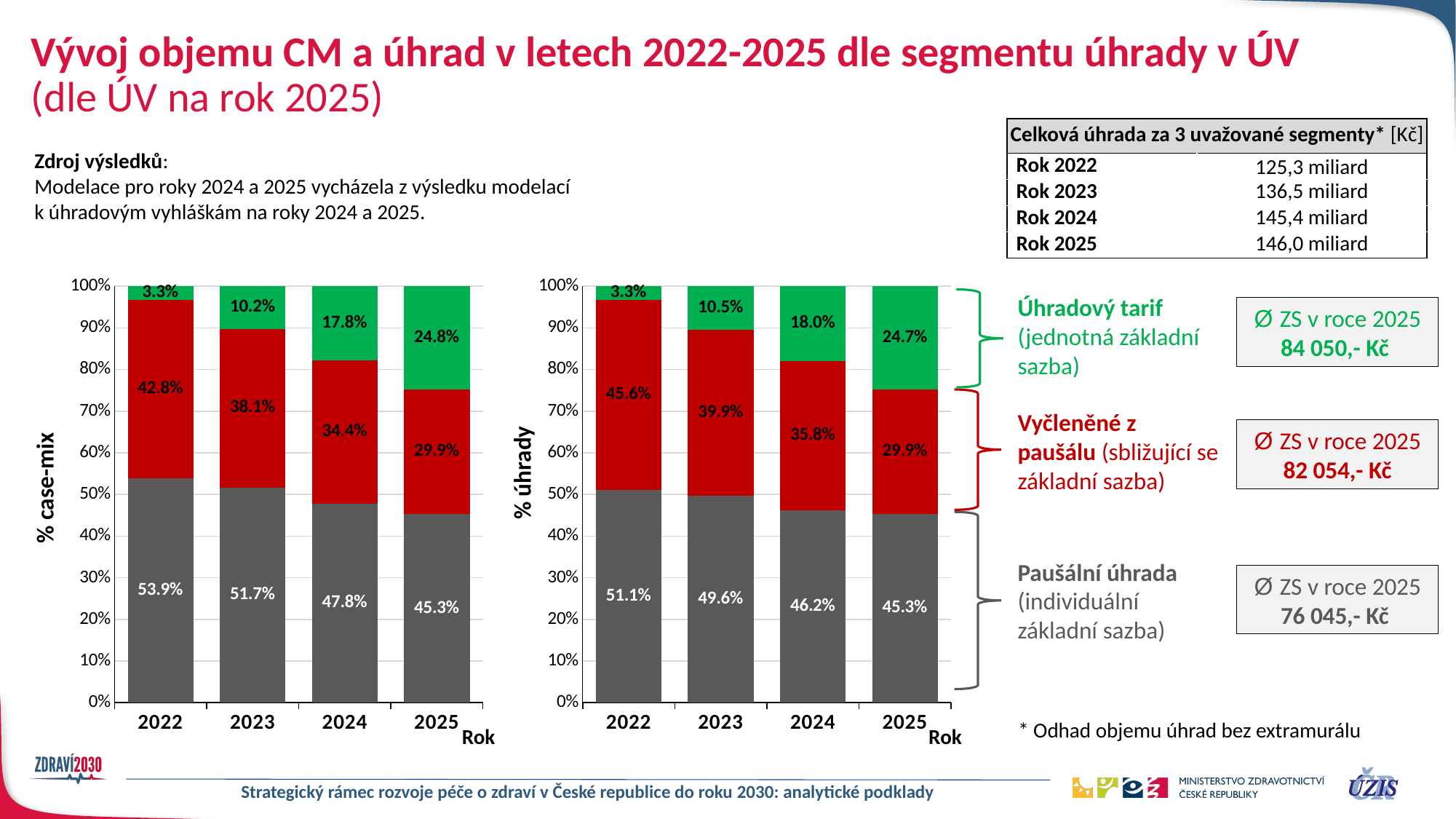

# Vývoj objemu CM a úhrad v letech 2022-2025 dle segmentu úhrady v ÚV (dle ÚV na rok 2025)
| Celková úhrada za 3 uvažované segmenty\* [Kč] |  |
| --- | --- |
| Rok 2022 | 125,3 miliard |
| Rok 2023 | 136,5 miliard |
| Rok 2024 | 145,4 miliard |
| Rok 2025 | 146,0 miliard |
Zdroj výsledků:
Modelace pro roky 2024 a 2025 vycházela z výsledku modelací k úhradovým vyhláškám na roky 2024 a 2025.

### Chart

| Category | Paušál | Sbližované | Případový paušál  |
|---|---|---|---|
| 2022 | 0.5392561329233695 | 0.42771485156940525 | 0.033029015507225215 |
| 2023 | 0.517 | 0.381 | 0.102 |
| 2024 | 0.4780100995912756 | 0.3440044984094921 | 0.1779854019992324 |
| 2025 | 0.45273303568896217 | 0.2993461135254804 | 0.24792085078555745 |

### Chart

| Category | Paušál (skupina A) | Sbližované (skupina C,D,E,F) | Případový paušál (skupina B,G,H) |
|---|---|---|---|
| 2022 | 0.5107264273149911 | 0.456476745478293 | 0.03279682720671602 |
| 2023 | 0.496 | 0.399 | 0.105 |
| 2024 | 0.462 | 0.358 | 0.18 |
| 2025 | 0.453 | 0.299 | 0.247 |
Úhradový tarif
(jednotná základní sazba)

Ø ZS v roce 2025
84 050,- Kč

Vyčleněné z paušálu (sbližující se základní sazba)
Ø ZS v roce 2025
 82 054,- Kč
% úhrady
% case-mix

Paušální úhrada
(individuální základní sazba)
Ø ZS v roce 2025 76 045,- Kč
* Odhad objemu úhrad bez extramurálu
Rok
Rok